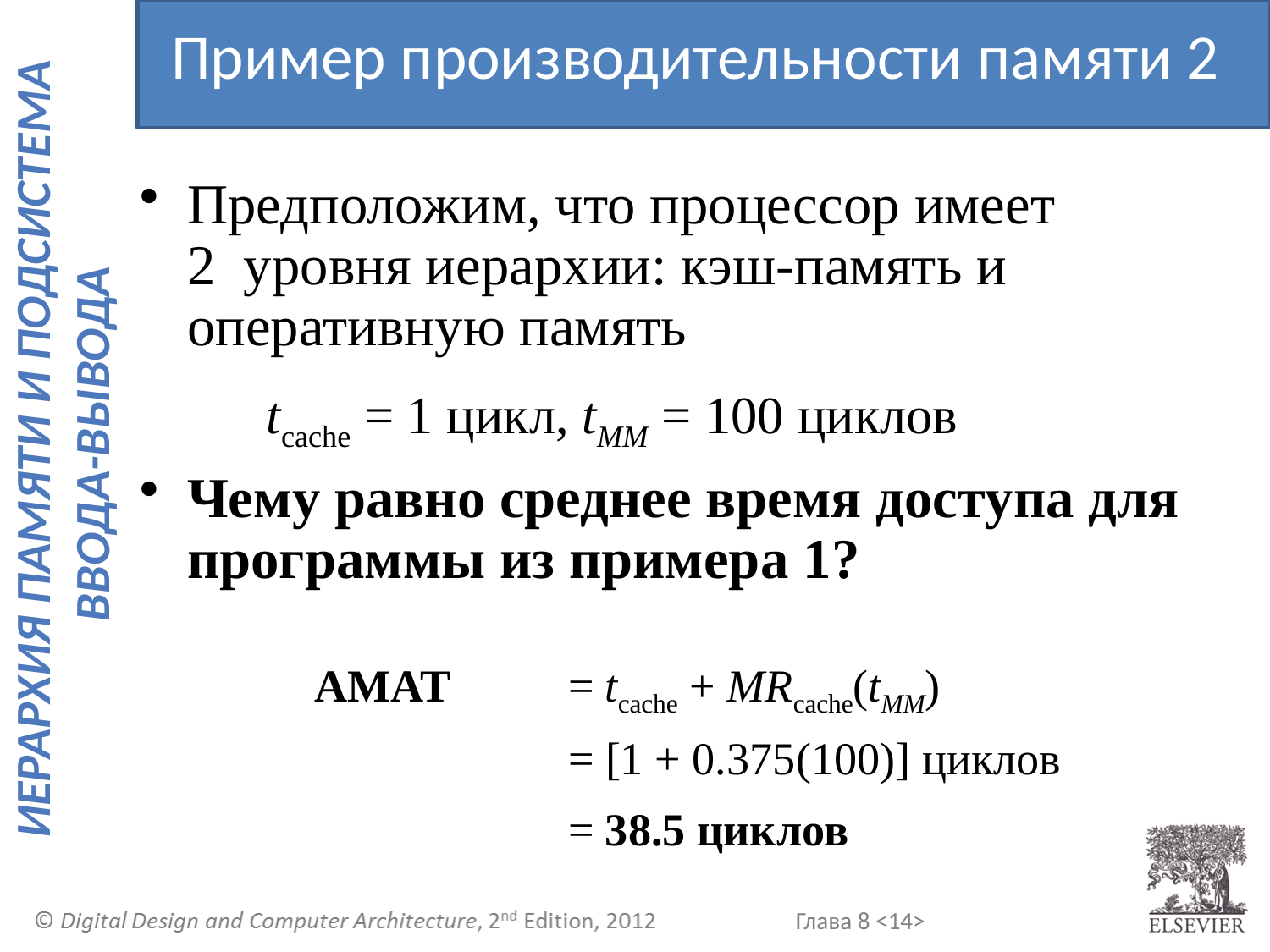

Пример производительности памяти 2
Предположим, что процессор имеет 2 уровня иерархии: кэш-память и оперативную память
	tcache = 1 цикл, tMM = 100 циклов
Чему равно среднее время доступа для программы из примера 1?

		AMAT 	= tcache + MRcache(tMM)
				= [1 + 0.375(100)] циклов
				= 38.5 циклов